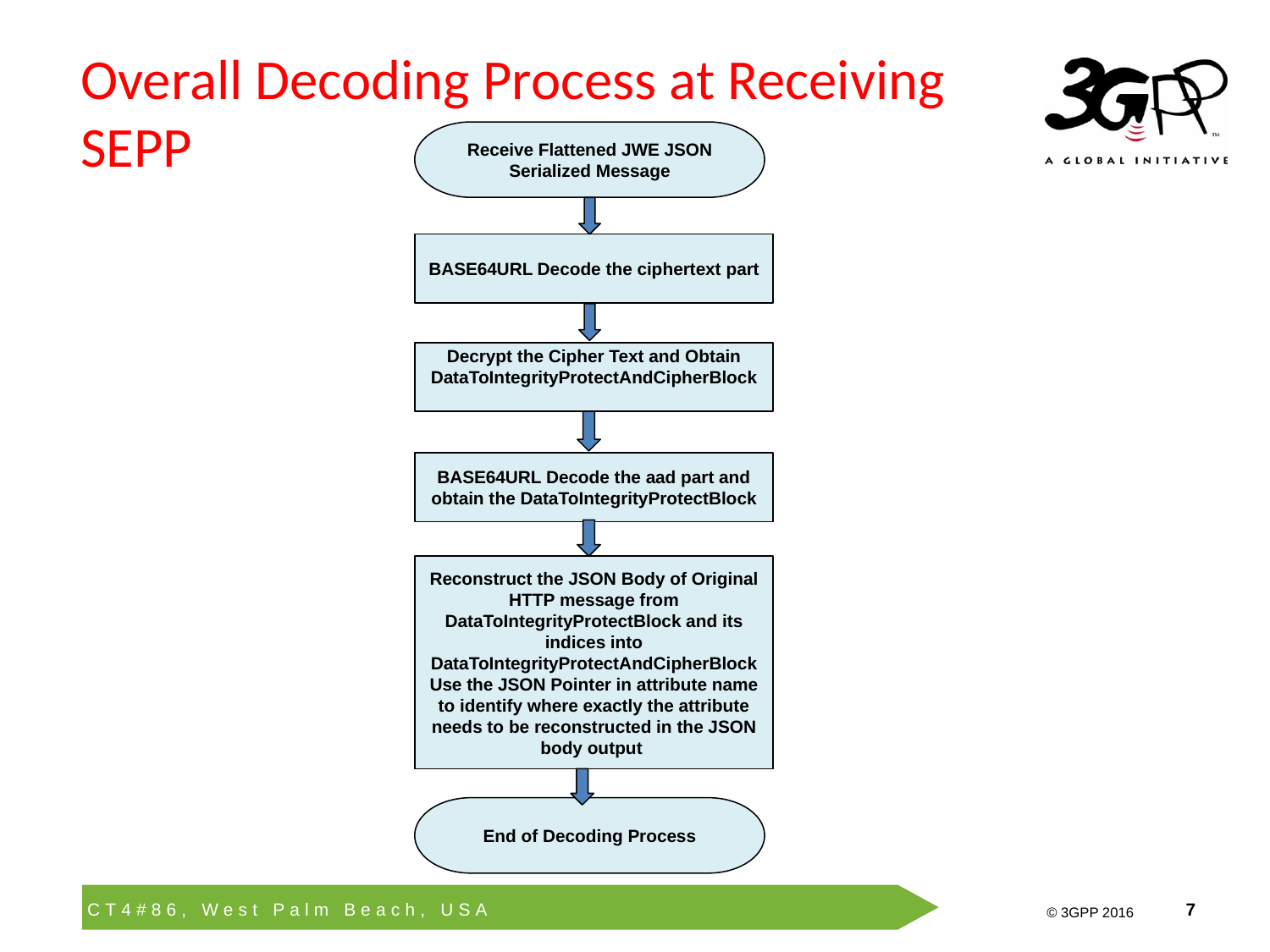

# Overall Decoding Process at Receiving SEPP
Receive Flattened JWE JSON Serialized Message

BASE64URL Decode the ciphertext part

Decrypt the Cipher Text and Obtain DataToIntegrityProtectAndCipherBlock

BASE64URL Decode the aad part and obtain the DataToIntegrityProtectBlock

Reconstruct the JSON Body of Original HTTP message from DataToIntegrityProtectBlock and its indices into DataToIntegrityProtectAndCipherBlock
Use the JSON Pointer in attribute name to identify where exactly the attribute needs to be reconstructed in the JSON body output

End of Decoding Process